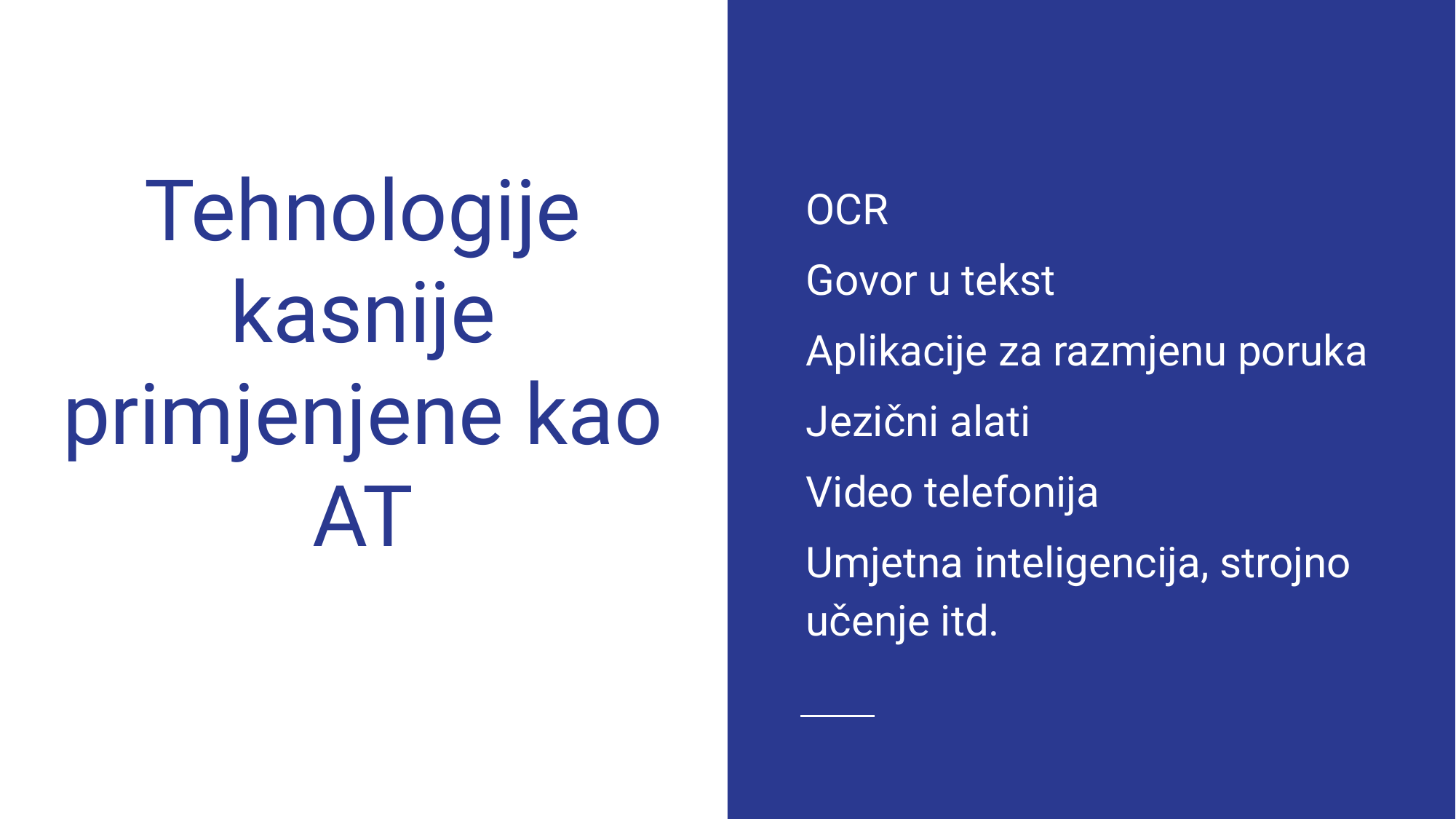

OCR
Govor u tekst
Aplikacije za razmjenu poruka
Jezični alati
Video telefonija
Umjetna inteligencija, strojno učenje itd.
# Tehnologije kasnije primjenjene kao AT